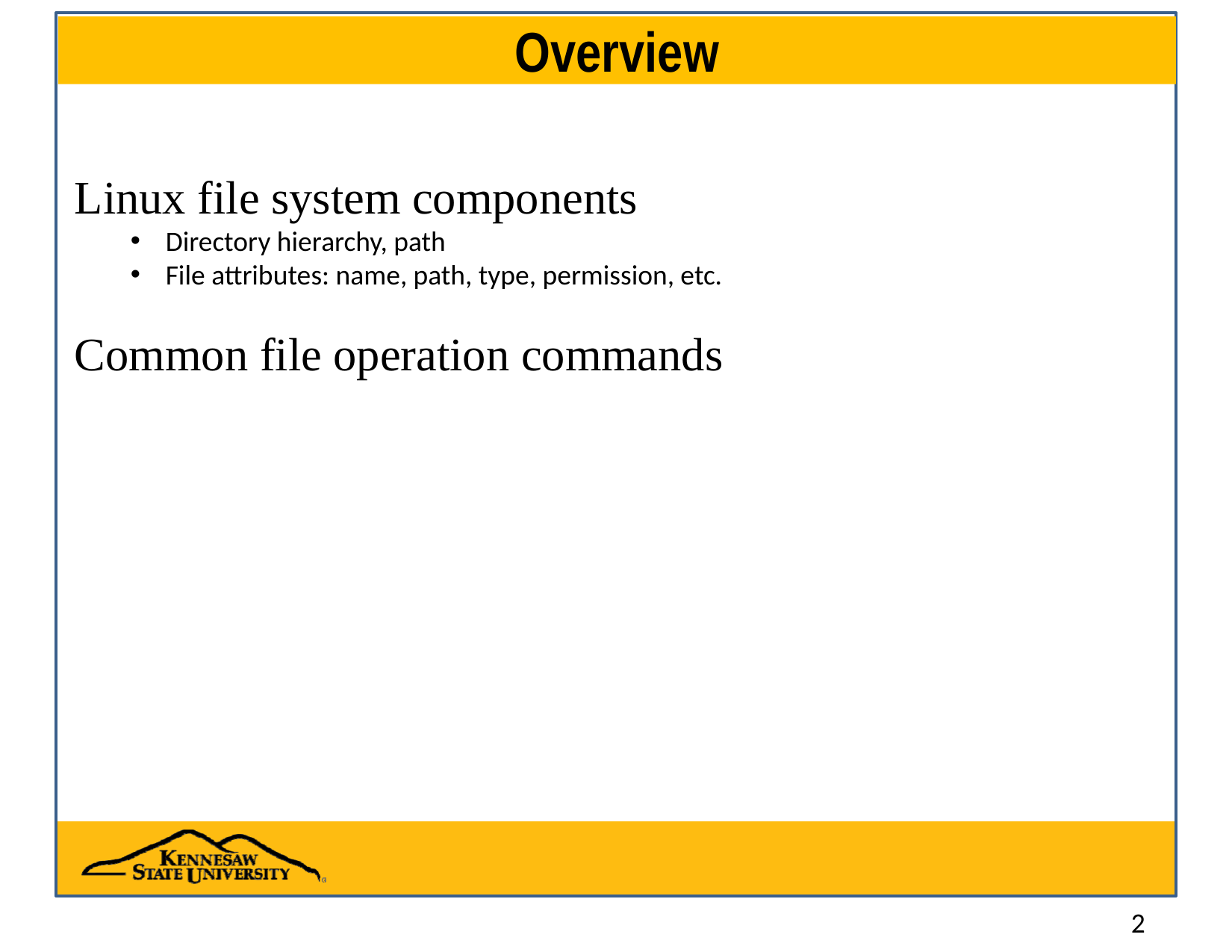

# Overview
Linux file system components
Directory hierarchy, path
File attributes: name, path, type, permission, etc.

Common file operation commands